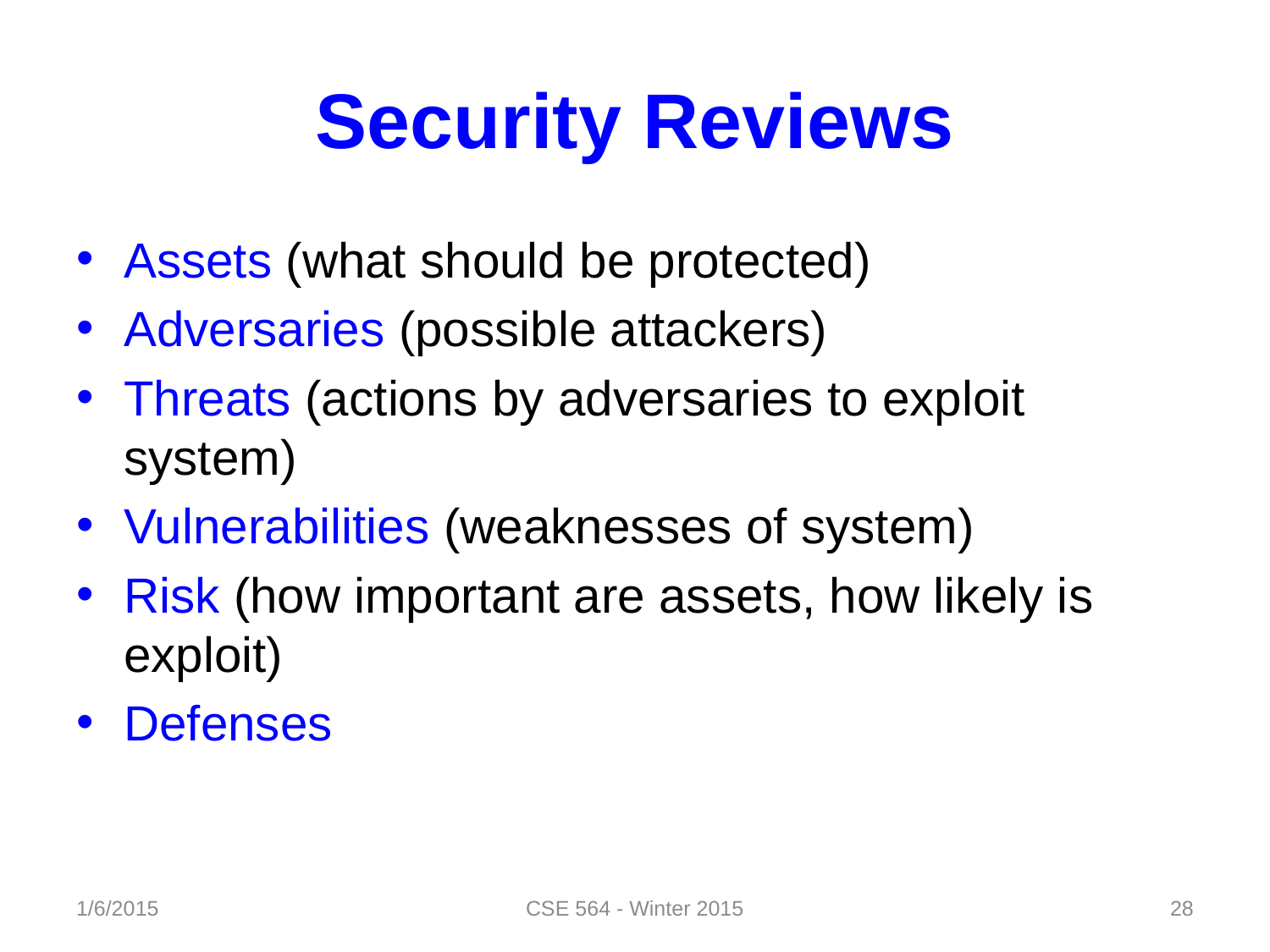

# Security Reviews
Assets (what should be protected)
Adversaries (possible attackers)
Threats (actions by adversaries to exploit system)
Vulnerabilities (weaknesses of system)
Risk (how important are assets, how likely is exploit)
Defenses
1/6/2015
CSE 564 - Winter 2015
28